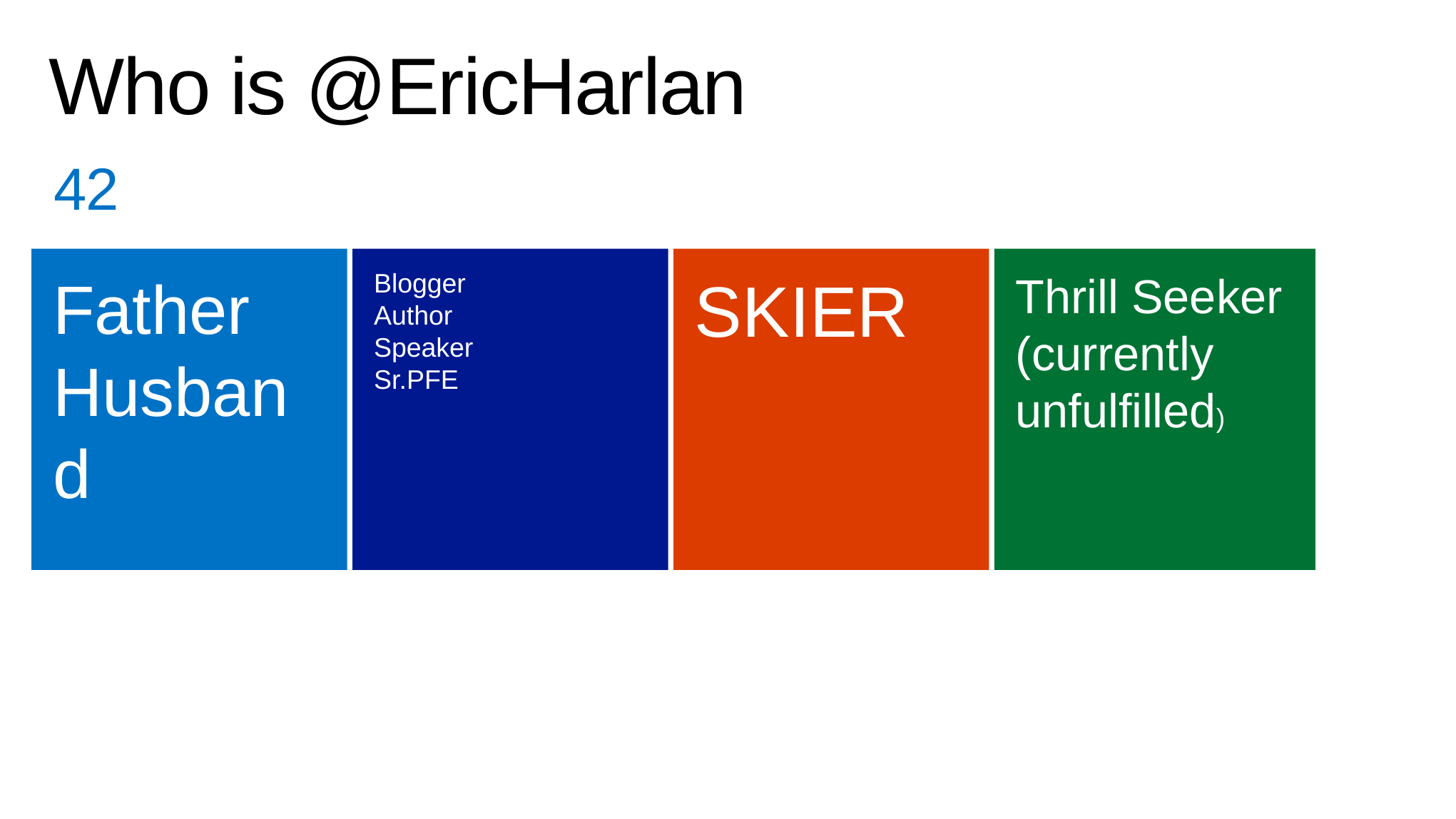

# Who is @EricHarlan
42
Father
Husband

Blogger
Author
Speaker
Sr.PFE

SKIER
Thrill Seeker
(currently unfulfilled)